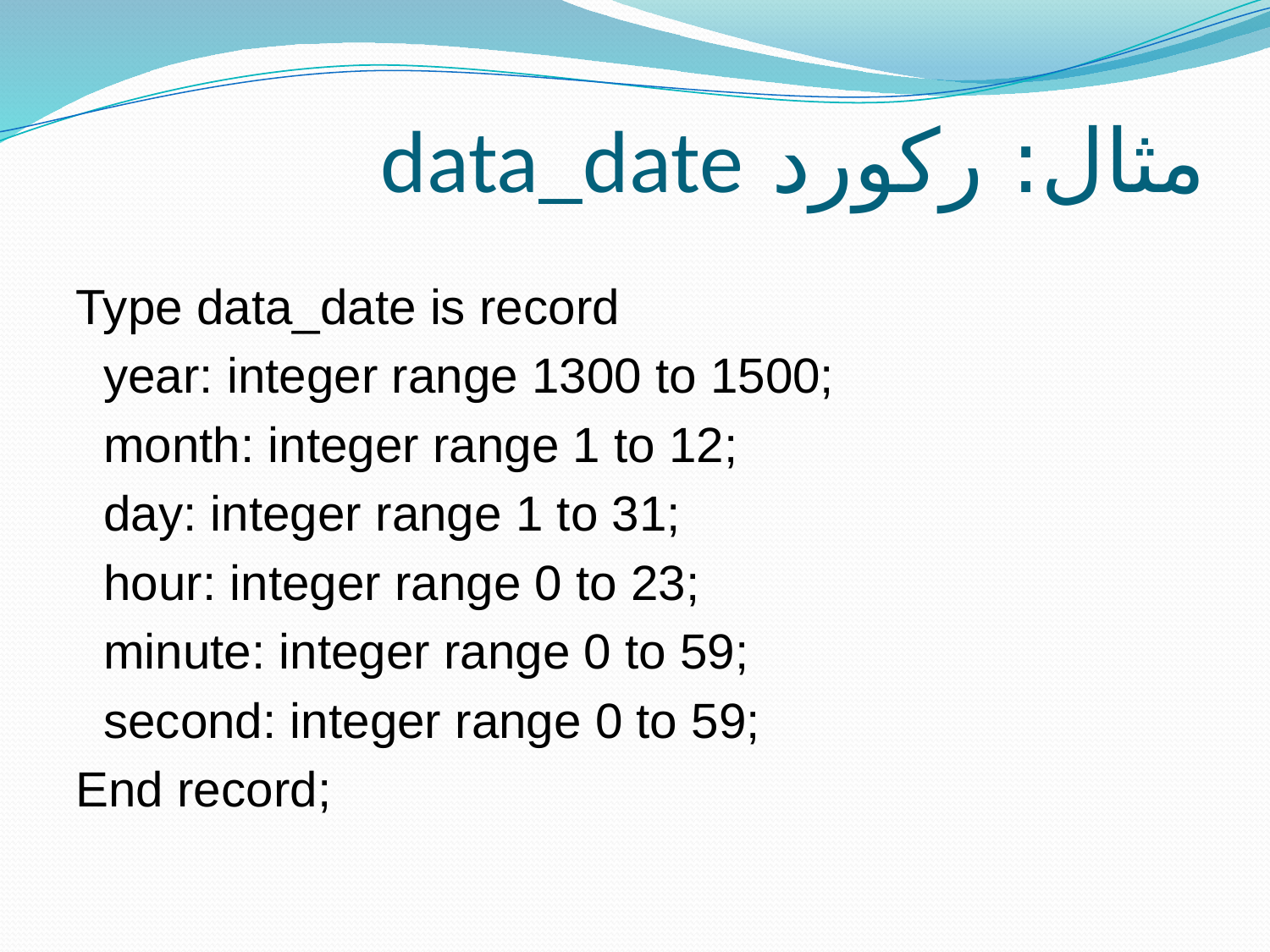

# مثال: رکورد data_date
Type data_date is record
  year: integer range 1300 to 1500;
  month: integer range 1 to 12;
  day: integer range 1 to 31;
  hour: integer range 0 to 23;
  minute: integer range 0 to 59;
  second: integer range 0 to 59;
End record;